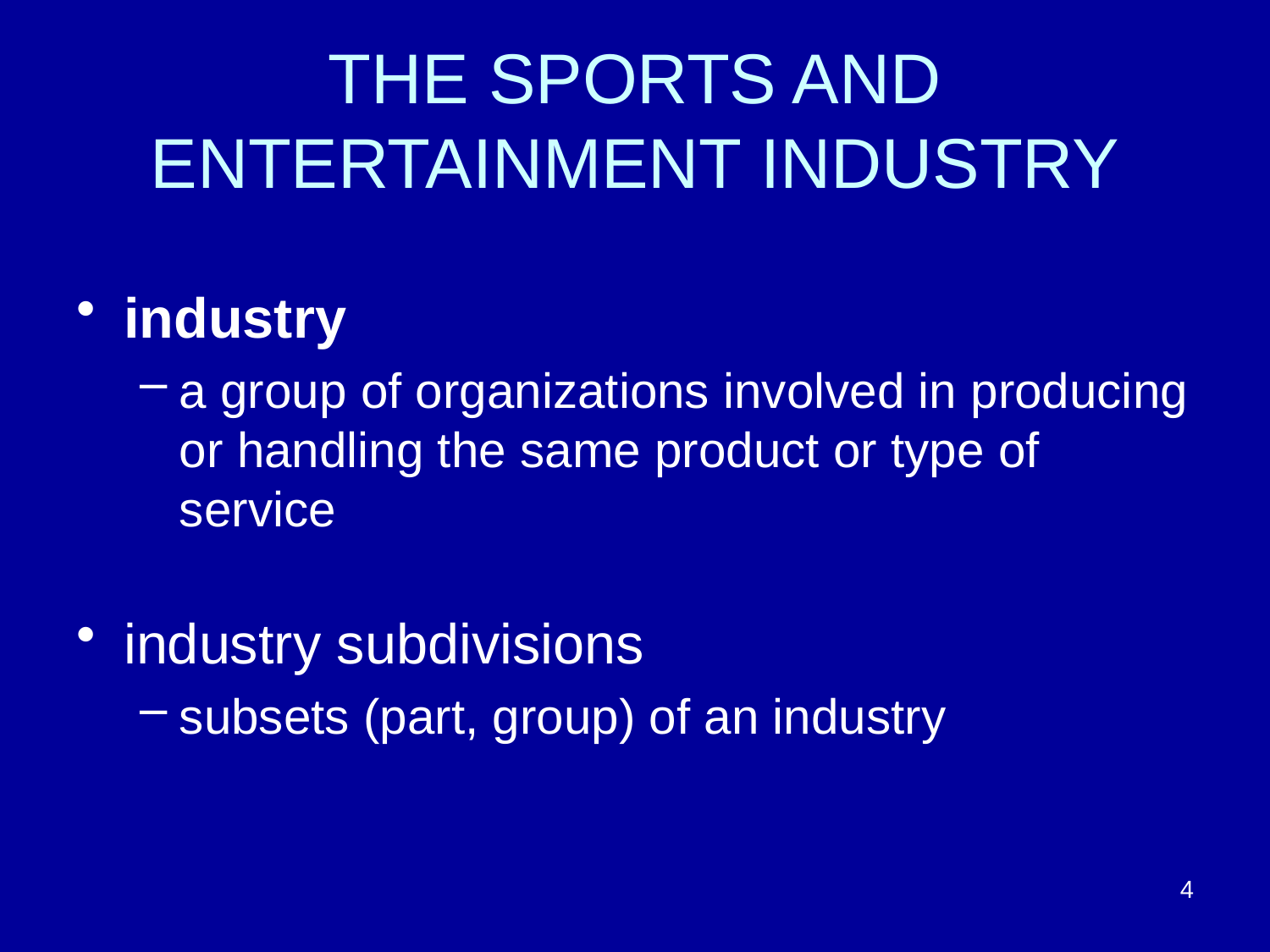

# THE SPORTS AND ENTERTAINMENT INDUSTRY
industry
a group of organizations involved in producing or handling the same product or type of service
industry subdivisions
subsets (part, group) of an industry
4